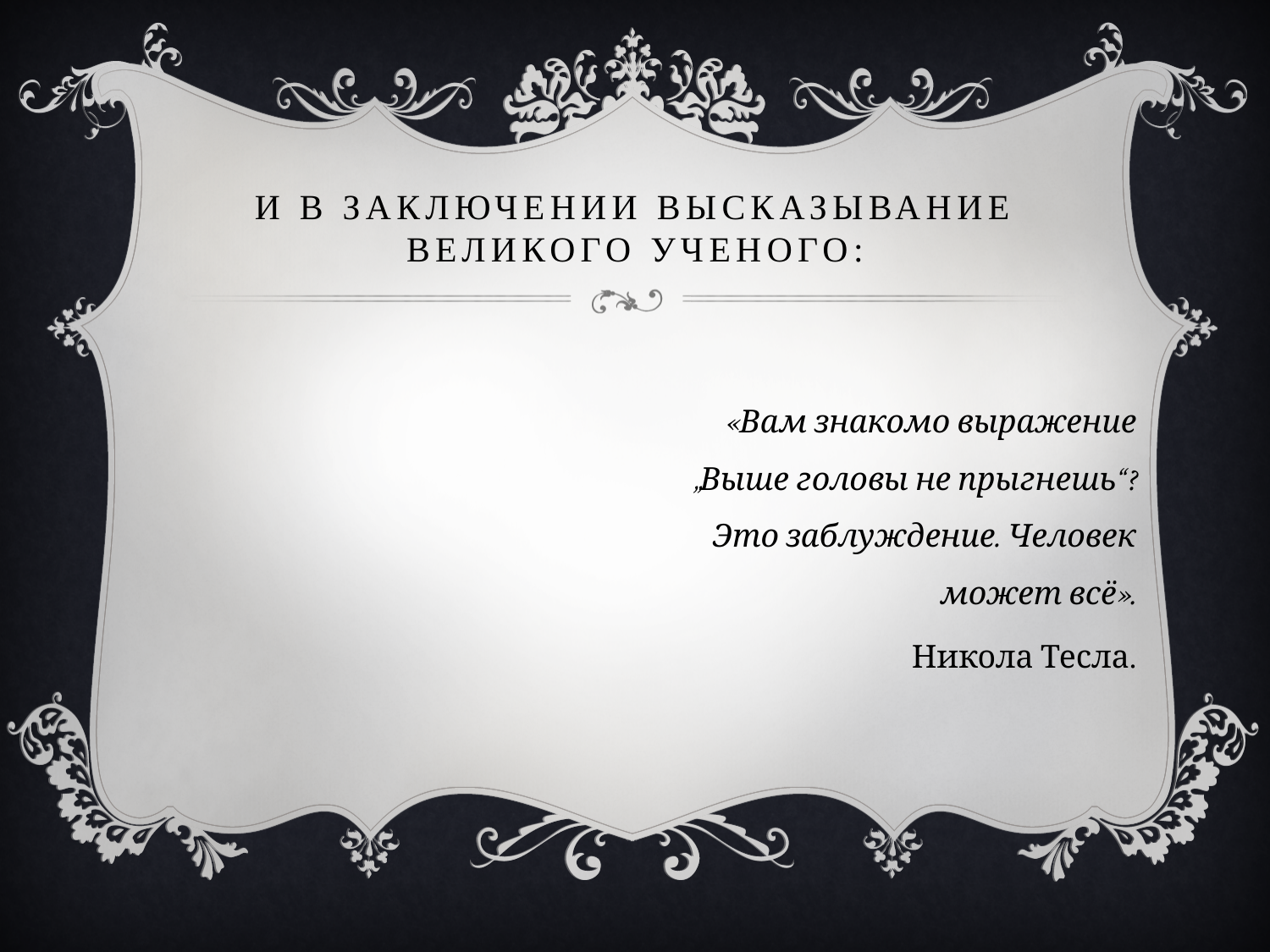

# И в заключении высказывание великого ученого:
«Вам знакомо выражение „Выше головы не прыгнешь“? Это заблуждение. Человек может всё».
Никола Тесла.